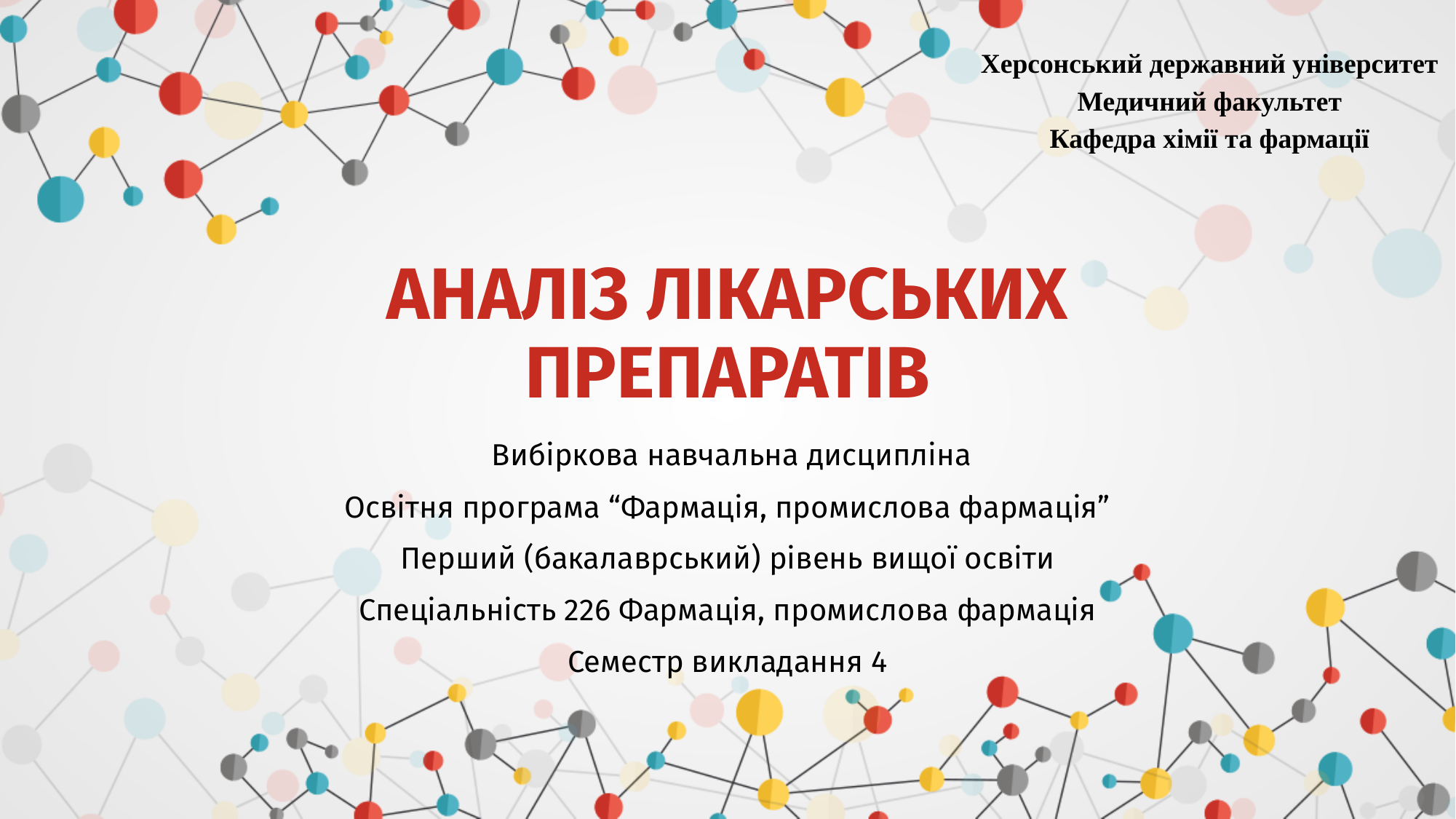

Херсонський державний університет
Медичний факультет
Кафедра хімії та фармації
# аналіз лікарських препаратів
 Вибіркова навчальна дисципліна
Освітня програма “Фармація, промислова фармація”
Перший (бакалаврський) рівень вищої освіти
Спеціальність 226 Фармація, промислова фармація
Семестр викладання 4